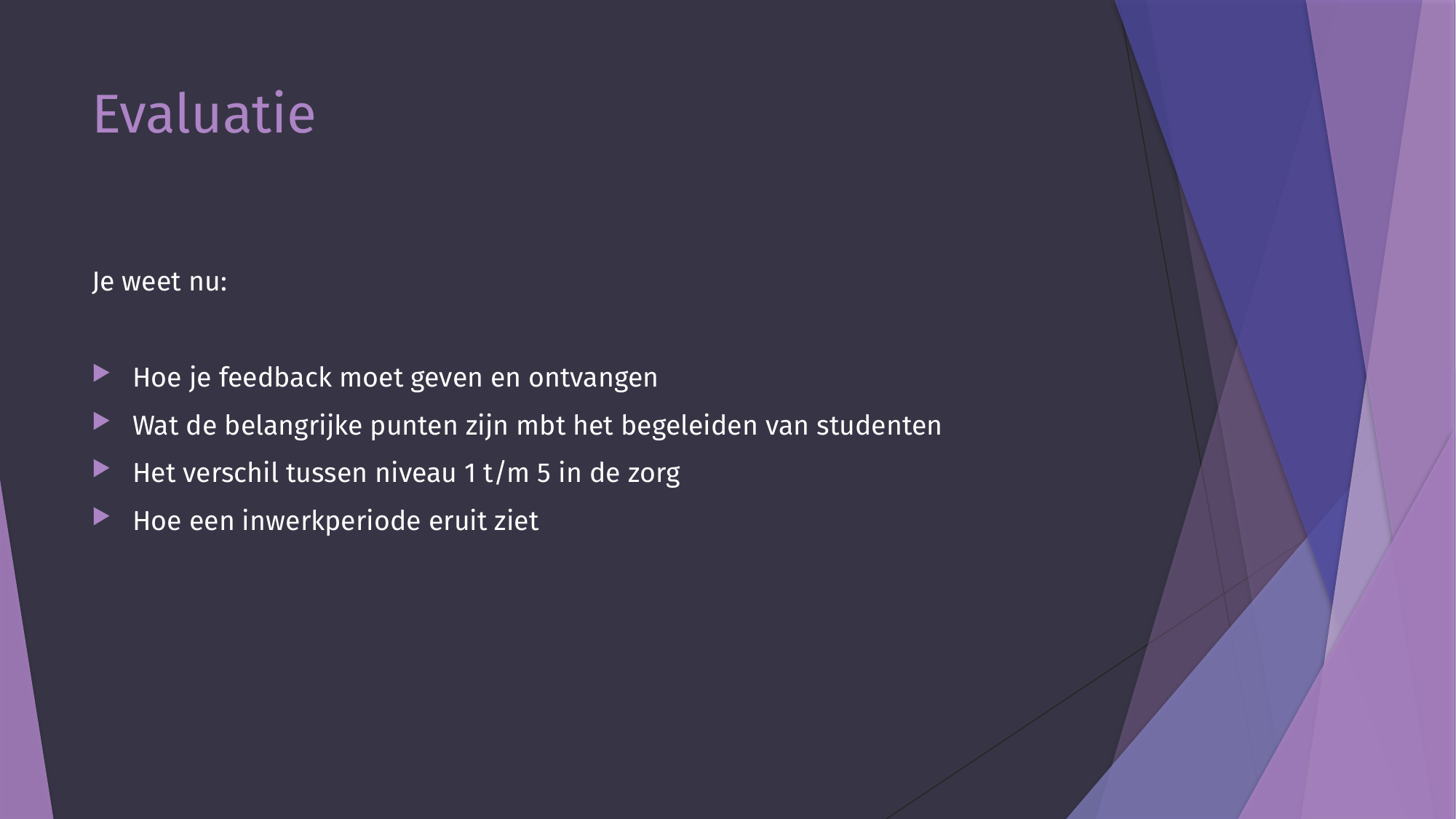

# Evaluatie
Je weet nu:

Hoe je feedback moet geven en ontvangen
Wat de belangrijke punten zijn mbt het begeleiden van studenten
Het verschil tussen niveau 1 t/m 5 in de zorg
Hoe een inwerkperiode eruit ziet